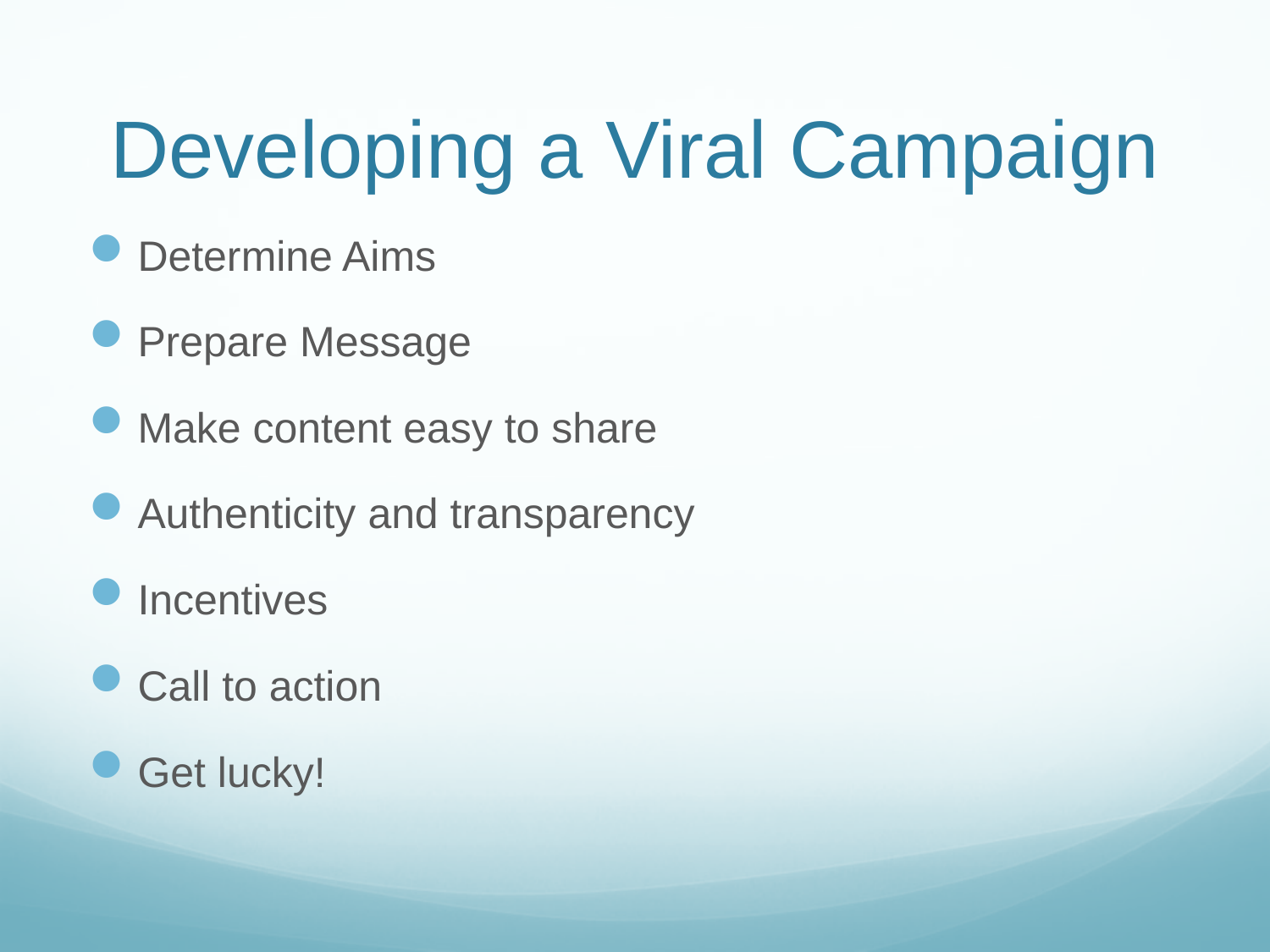

# Developing a Viral Campaign
Determine Aims
Prepare Message
Make content easy to share
Authenticity and transparency
Incentives
Call to action
Get lucky!